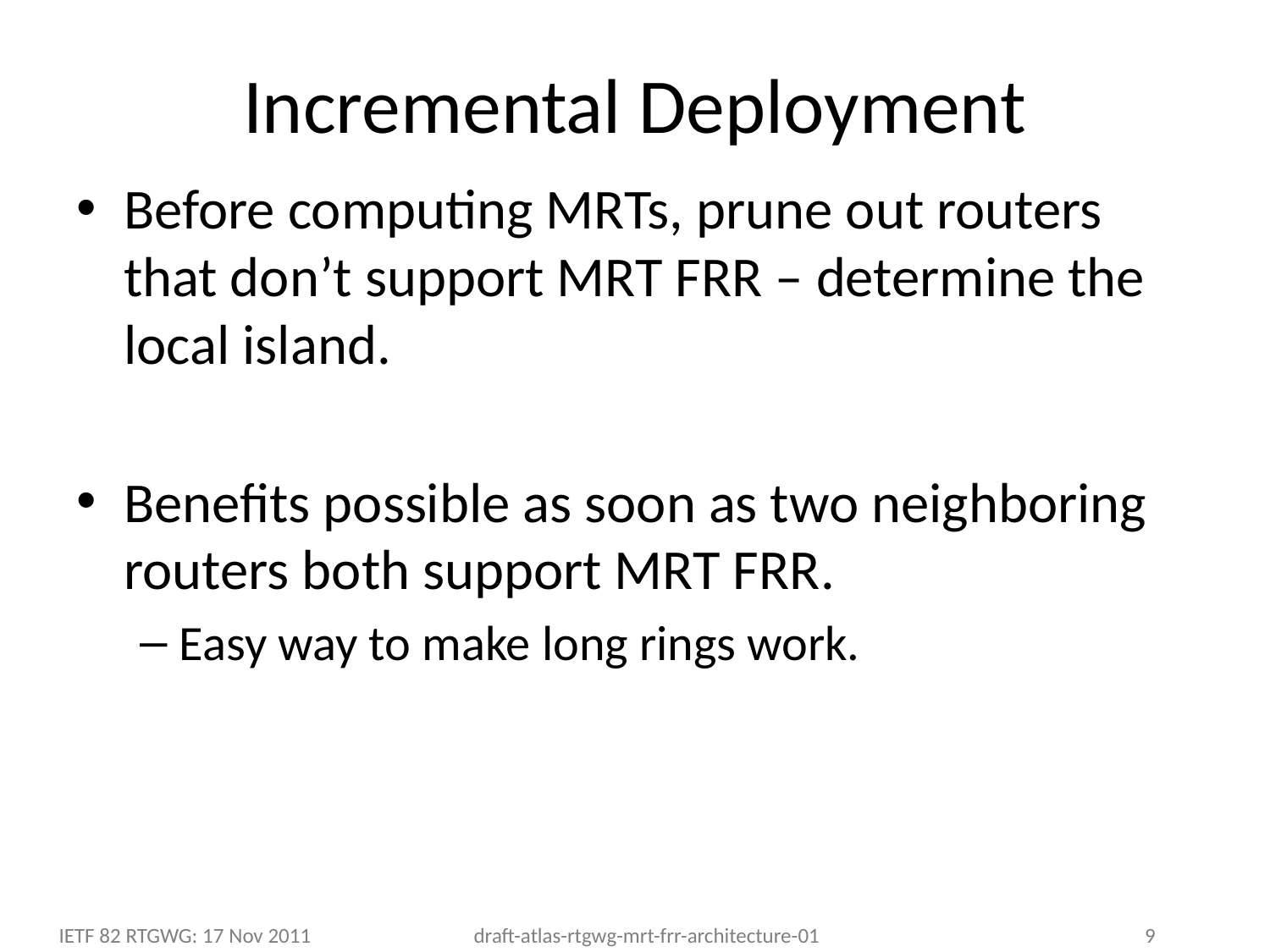

# Incremental Deployment
Before computing MRTs, prune out routers that don’t support MRT FRR – determine the local island.

Benefits possible as soon as two neighboring routers both support MRT FRR.
Easy way to make long rings work.